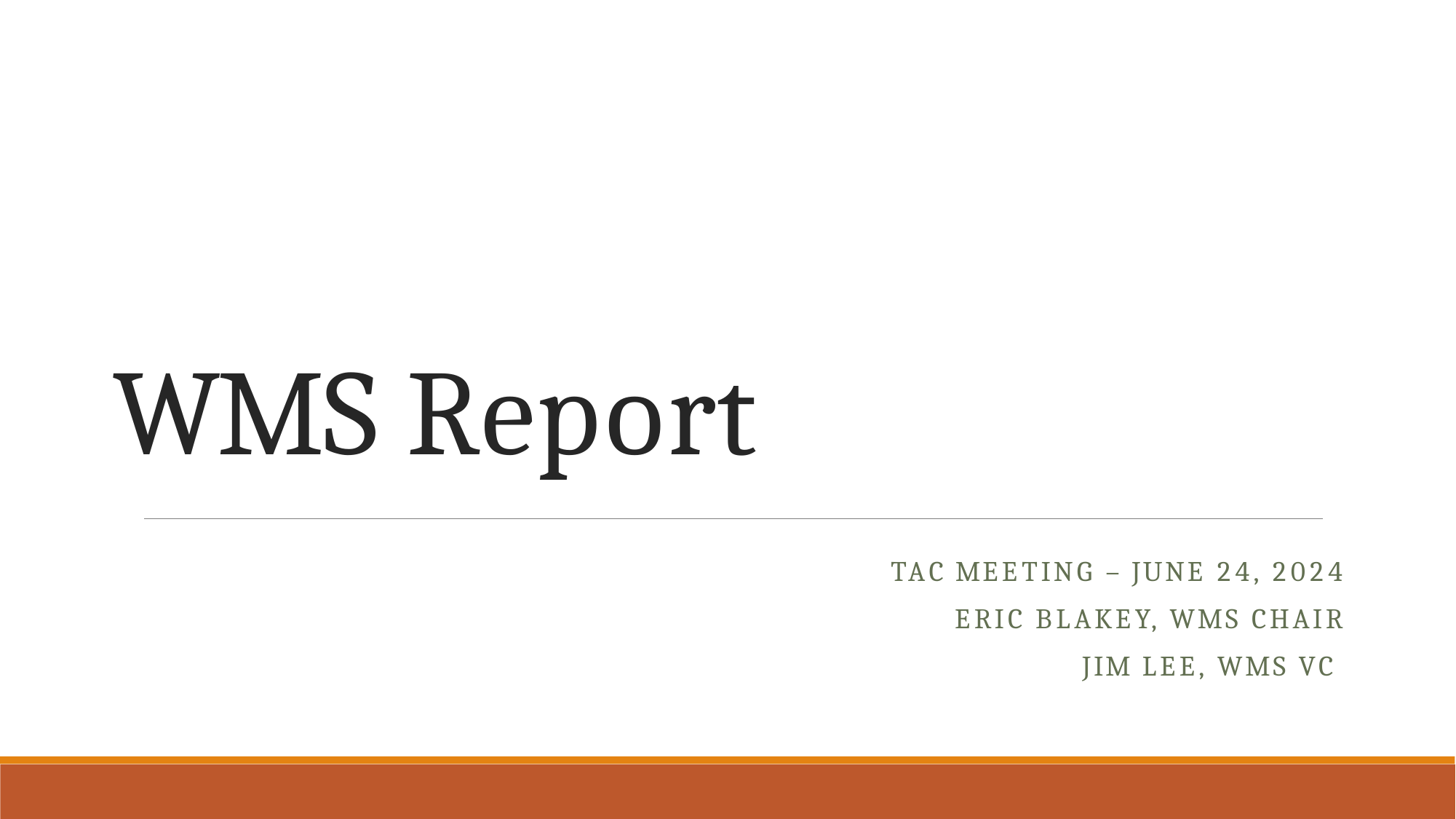

# WMS Report
TAC Meeting – June 24, 2024
Eric Blakey, WMS Chair
Jim Lee, WMS VC